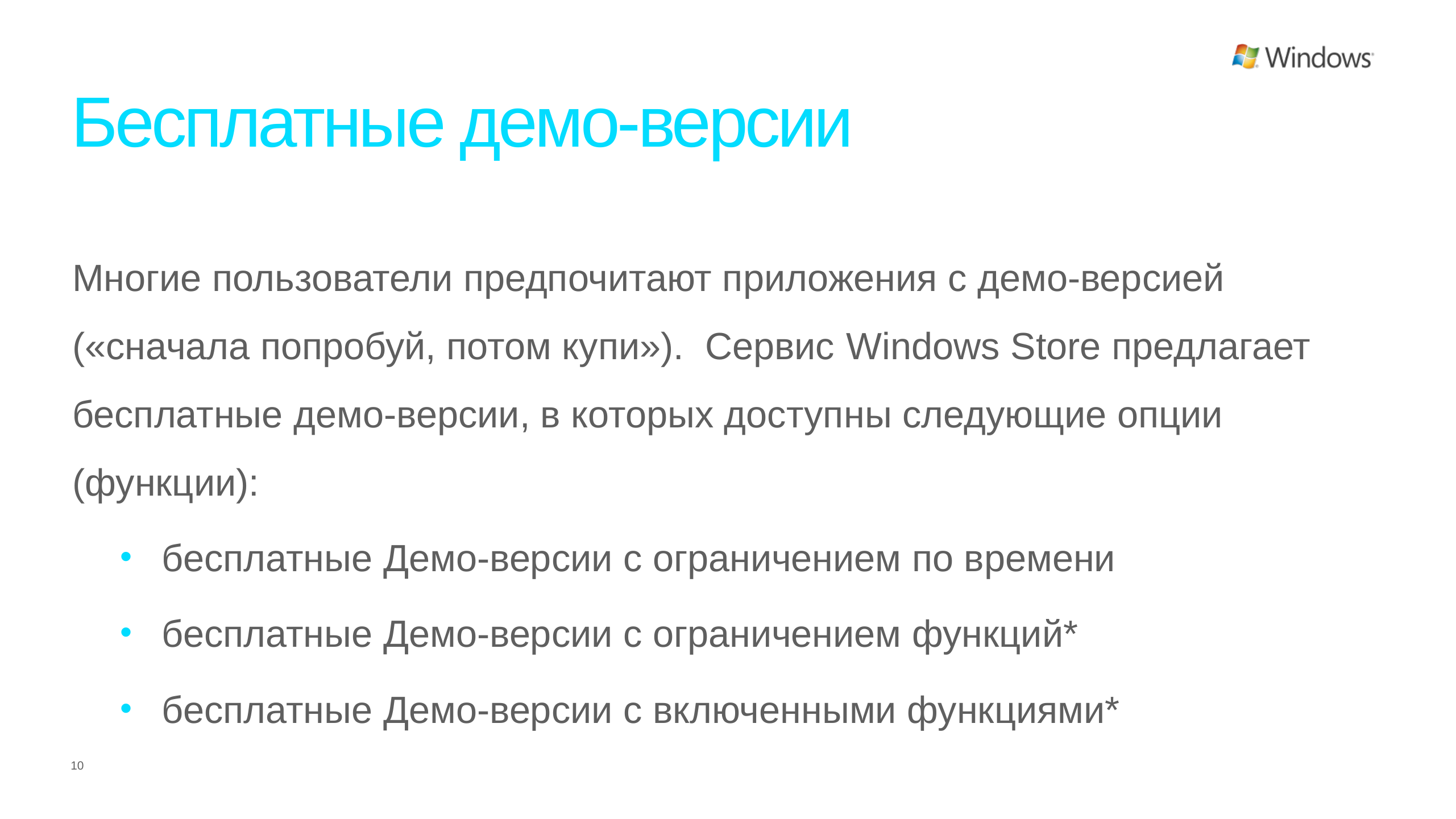

# Бесплатные демо-версии
Многие пользователи предпочитают приложения с демо-версией («сначала попробуй, потом купи»).  Сервис Windows Store предлагает бесплатные демо-версии, в которых доступны следующие опции (функции):
бесплатные Демо-версии с ограничением по времени
бесплатные Демо-версии с ограничением функций*
бесплатные Демо-версии с включенными функциями*